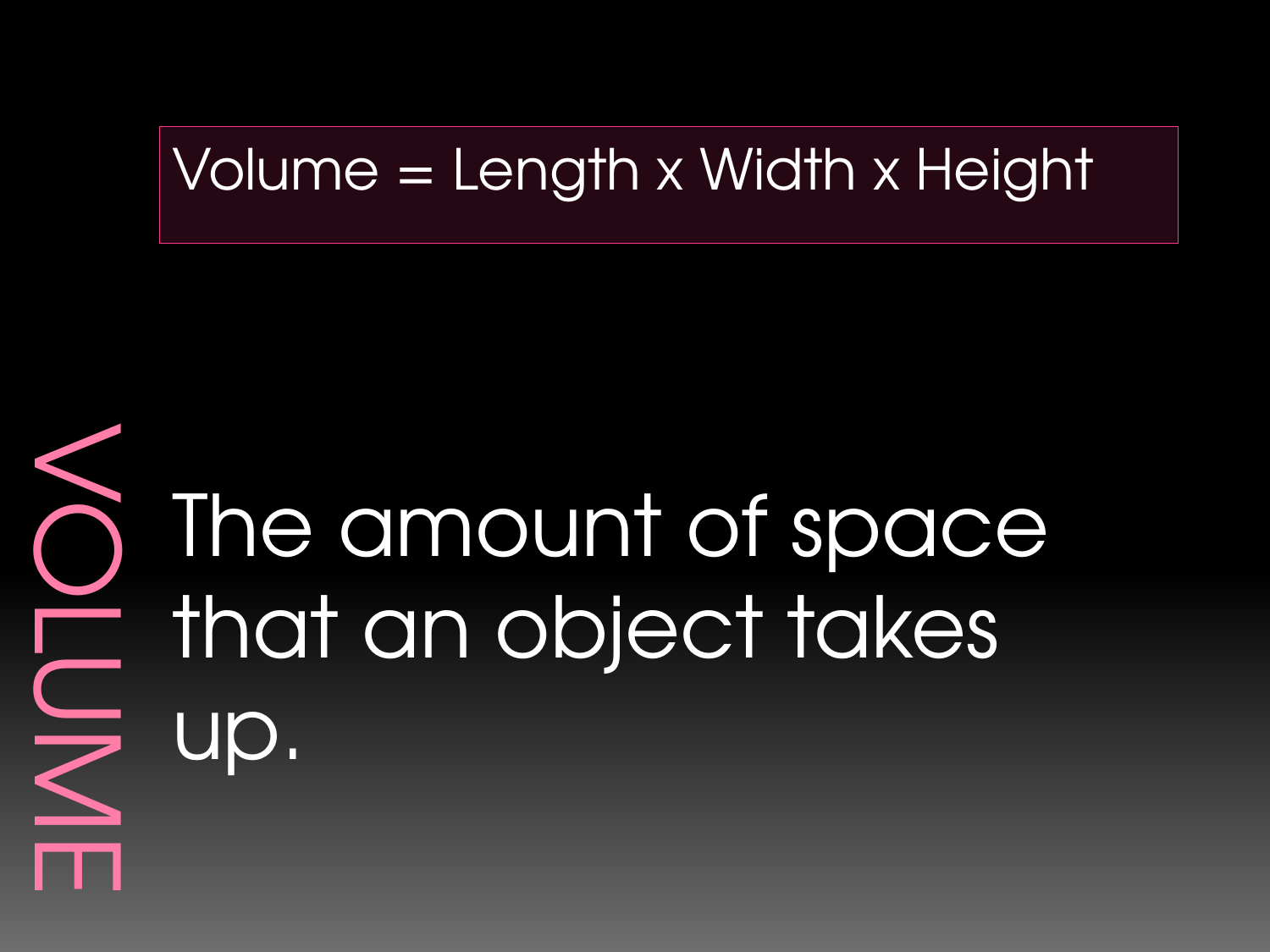

# Volume
Volume = Length x Width x Height
The amount of space that an object takes up.